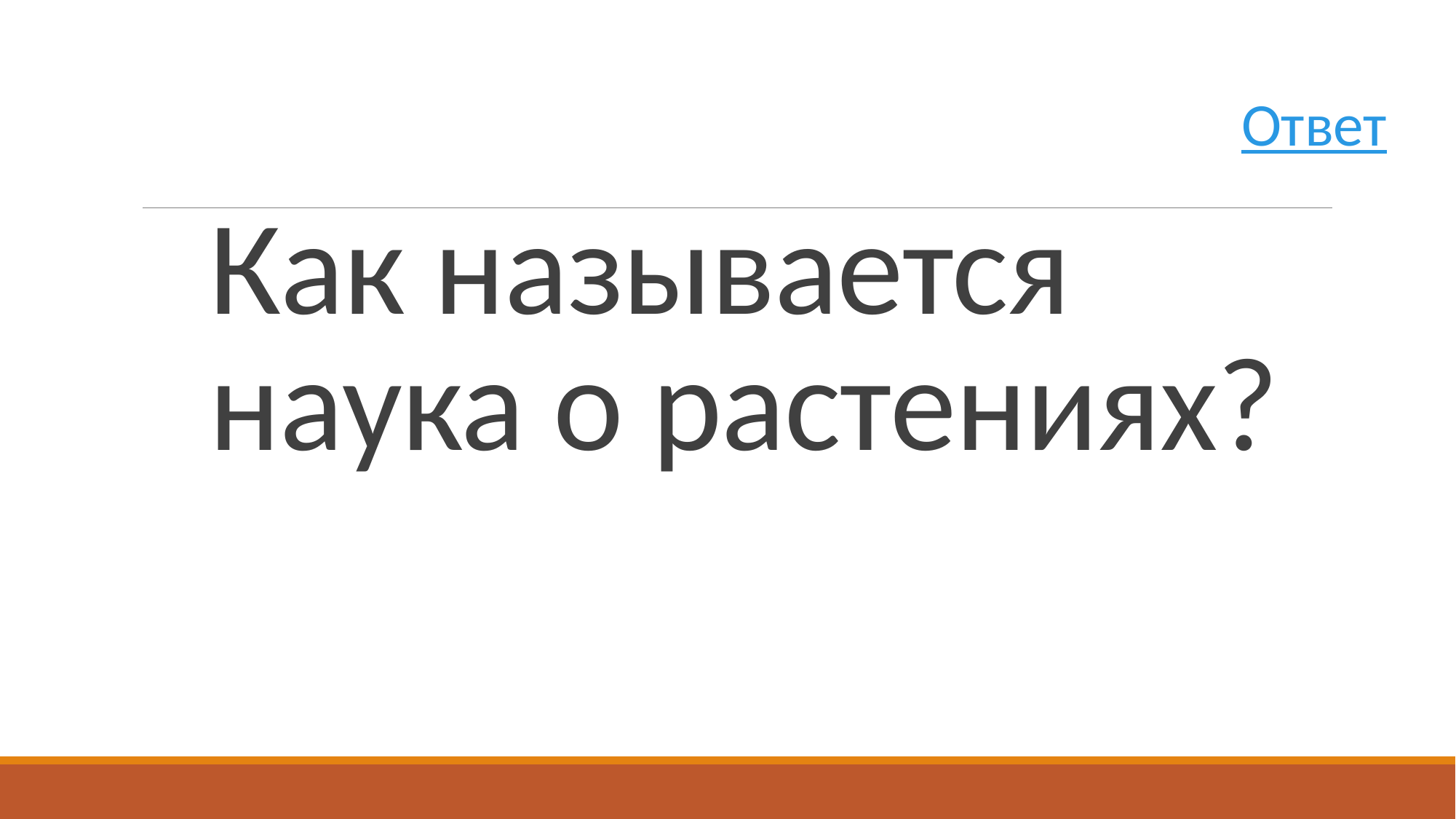

Ответ

# Как называется наука о растениях?